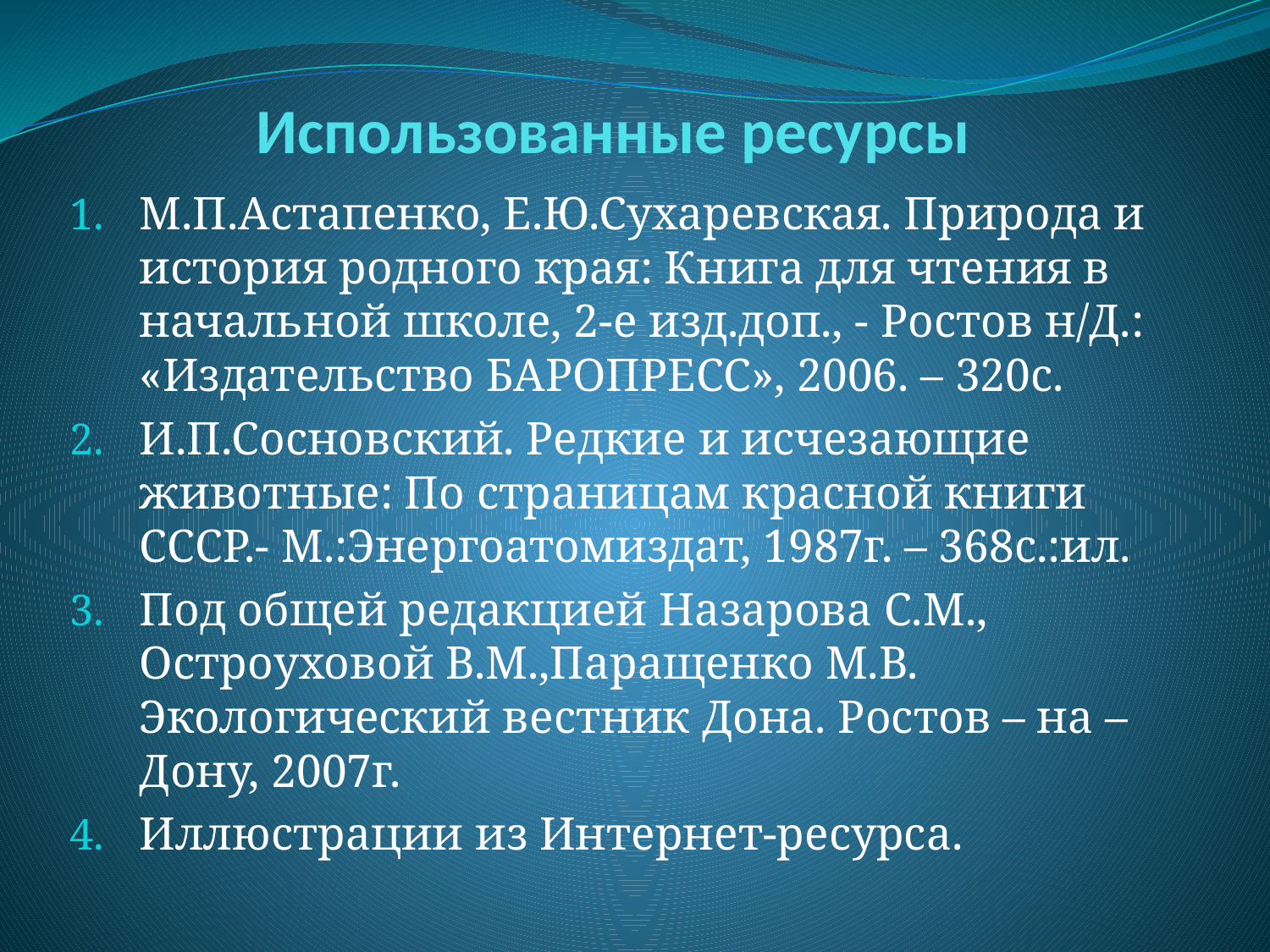

# Использованные ресурсы
М.П.Астапенко, Е.Ю.Сухаревская. Природа и история родного края: Книга для чтения в начальной школе, 2-е изд.доп., - Ростов н/Д.: «Издательство БАРОПРЕСС», 2006. – 320с.
И.П.Сосновский. Редкие и исчезающие животные: По страницам красной книги  СССР.- М.:Энергоатомиздат, 1987г. – 368с.:ил.
Под общей редакцией Назарова С.М., Остроуховой В.М.,Паращенко М.В. Экологический вестник Дона. Ростов – на –Дону, 2007г.
Иллюстрации из Интернет-ресурса.